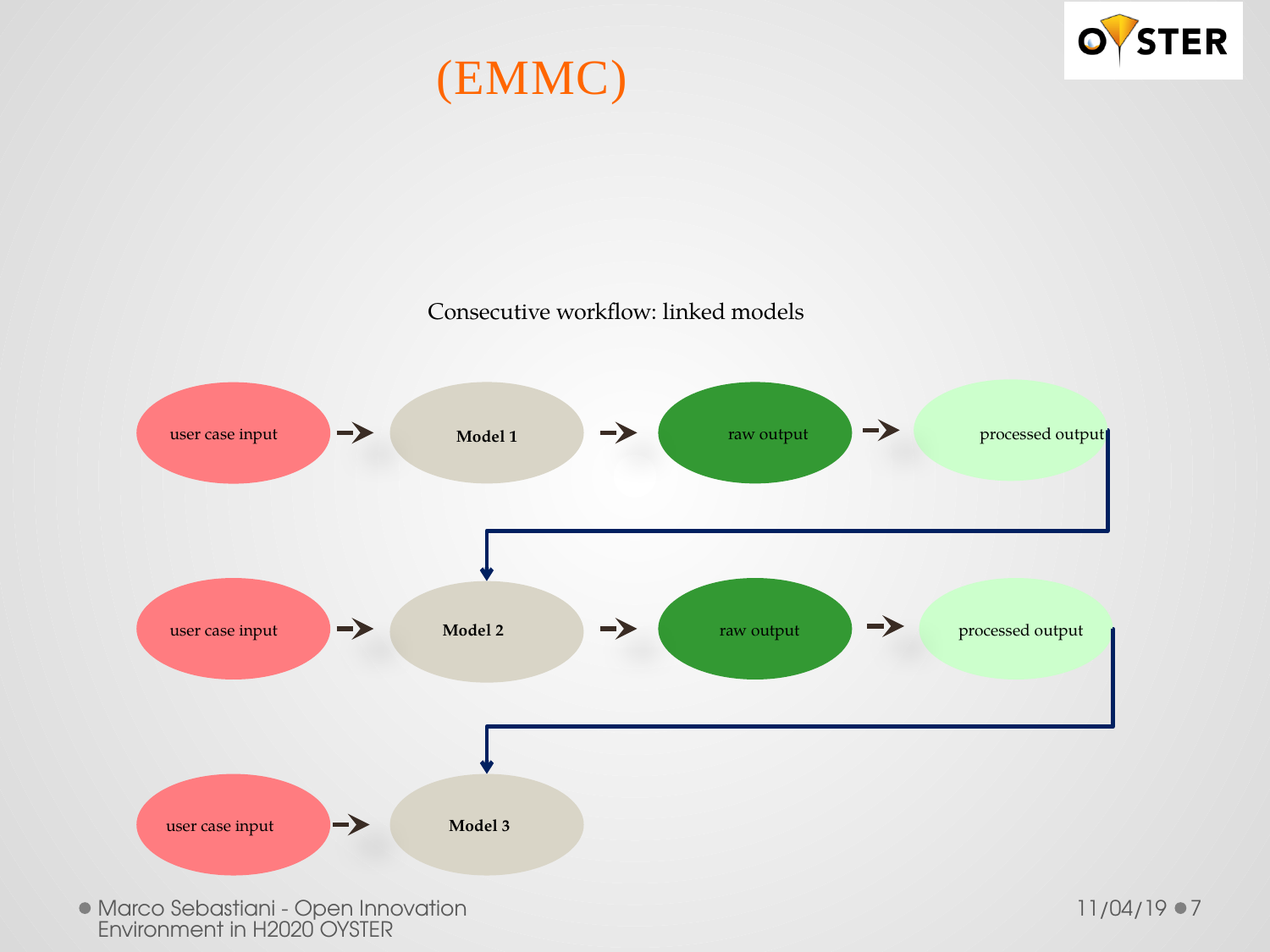

# Where we start from: the MODA (EMMC)
Consecutive workflow: linked models

raw output
processed output
user case input
Model 1

user case input
 Model 2
raw output
processed output

user case input
     Model 3
Marco Sebastiani - Open Innovation Environment in H2020 OYSTER
11/04/19
7